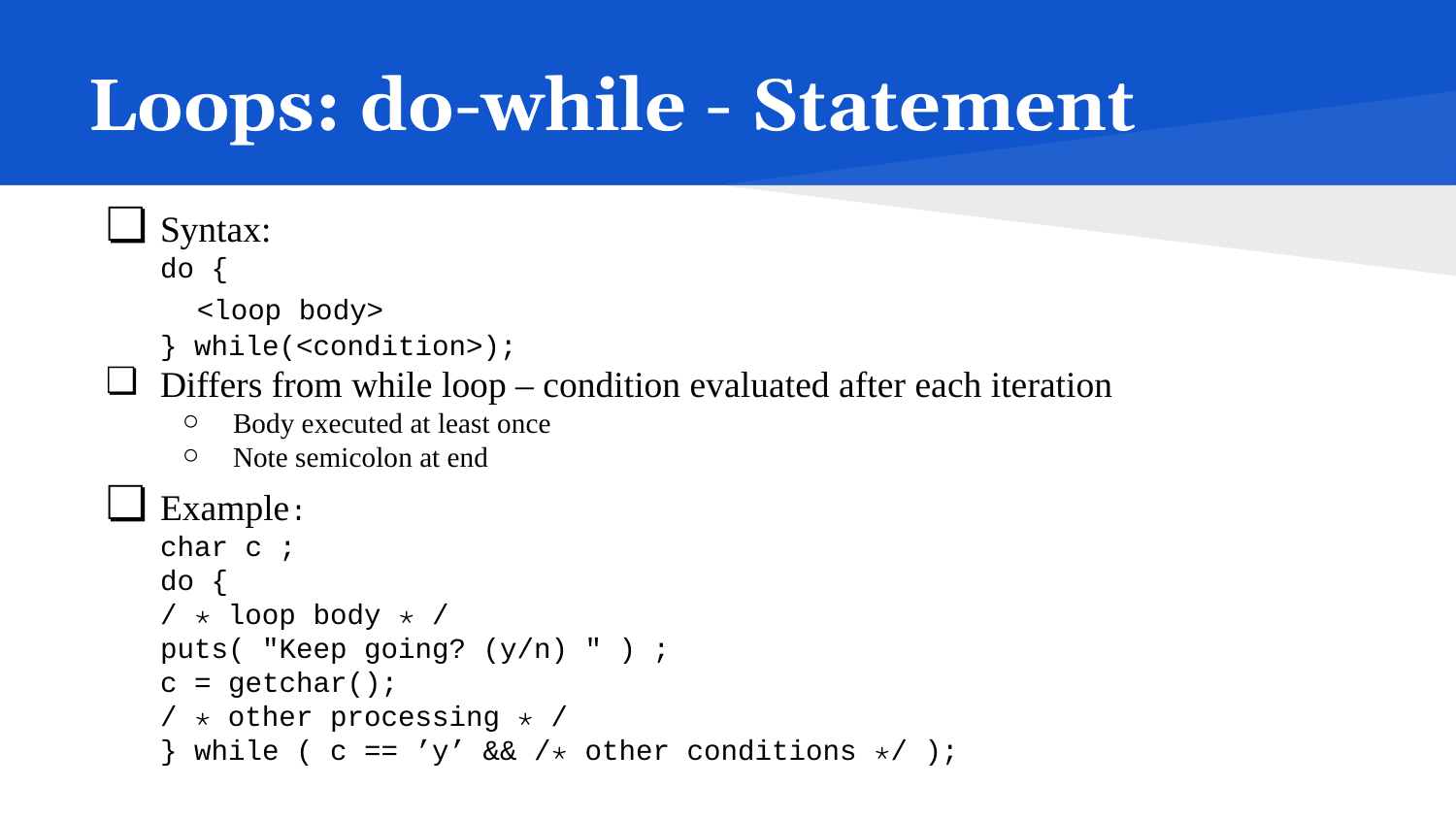

# Loops: do-while - Statement
Syntax:
do {
    <loop body>
} while(<condition>);
Differs from while loop – condition evaluated after each iteration
Body executed at least once
Note semicolon at end
Example:
char c ;
do {
/ ∗ loop body ∗ /
puts( "Keep going? (y/n) " ) ;
c = getchar();
/ ∗ other processing ∗ /
} while ( c == ’y’ && /∗ other conditions ∗/ );